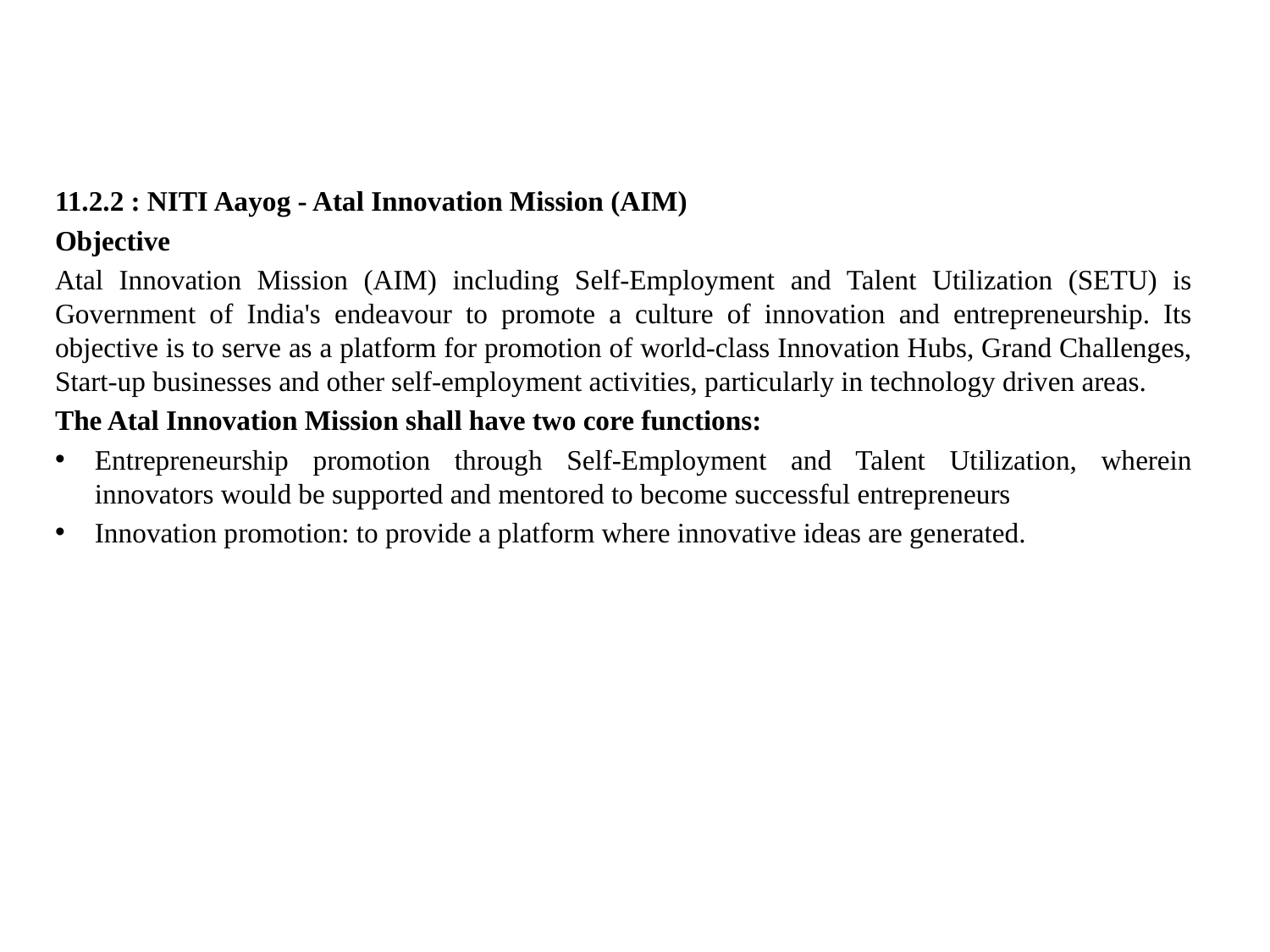

11.2.2 : NITI Aayog - Atal Innovation Mission (AIM)
Objective
Atal Innovation Mission (AIM) including Self-Employment and Talent Utilization (SETU) is Government of India's endeavour to promote a culture of innovation and entrepreneurship. Its objective is to serve as a platform for promotion of world-class Innovation Hubs, Grand Challenges, Start-up businesses and other self-employment activities, particularly in technology driven areas.
The Atal Innovation Mission shall have two core functions:
Entrepreneurship promotion through Self-Employment and Talent Utilization, wherein innovators would be supported and mentored to become successful entrepreneurs
Innovation promotion: to provide a platform where innovative ideas are generated.